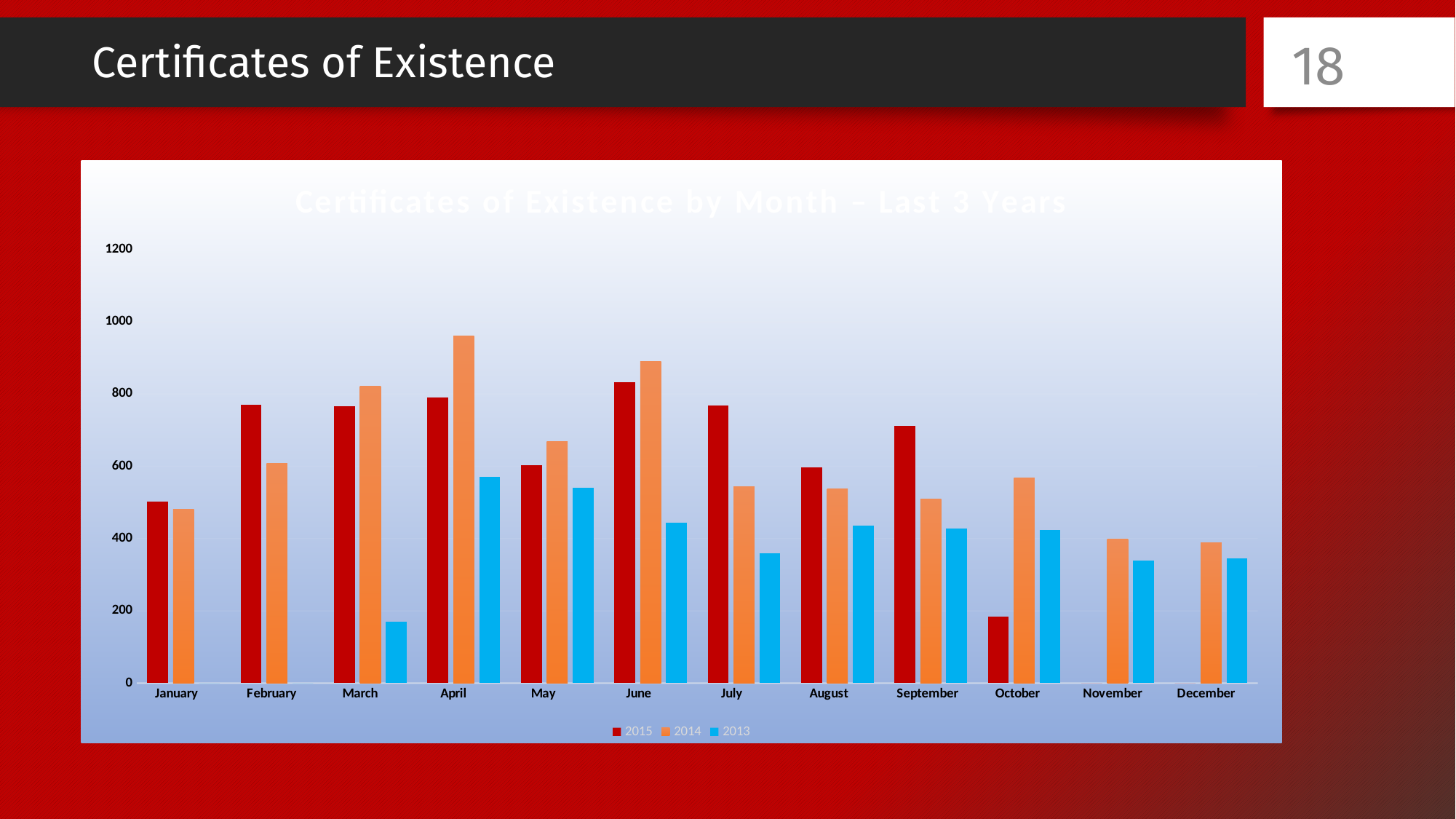

# Certificates of Existence
18

### Chart: Certificates of Existence by Month – Last 3 Years

| Category | 2015 | 2014 | 2013 |
|---|---|---|---|
| January     | 503.0 | 481.0 | 0.0 |
| February    | 771.0 | 607.0 | 0.0 |
| March       | 766.0 | 821.0 | 170.0 |
| April       | 791.0 | 961.0 | 571.0 |
| May         | 603.0 | 668.0 | 540.0 |
| June        | 833.0 | 890.0 | 443.0 |
| July        | 768.0 | 544.0 | 359.0 |
| August      | 597.0 | 537.0 | 435.0 |
| September   | 712.0 | 510.0 | 428.0 |
| October     | 184.0 | 568.0 | 424.0 |
| November    | 0.0 | 398.0 | 340.0 |
| December    | 0.0 | 389.0 | 345.0 |